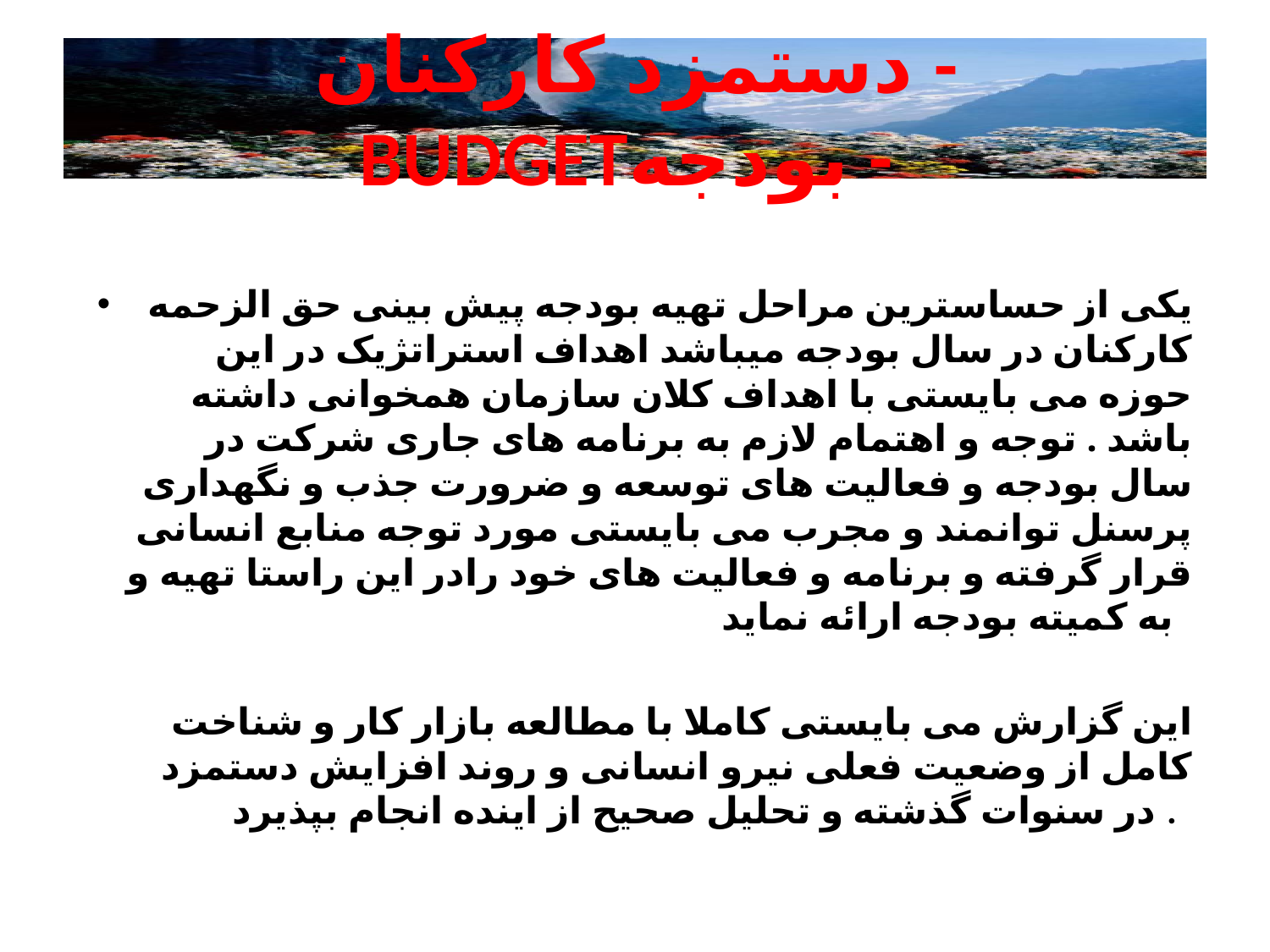

# دستمزد کارکنان -  BUDGETبودجه -

یکی از حساسترین مراحل تهیه بودجه پیش بینی حق الزحمه کارکنان در سال بودجه میباشد اهداف استراتژیک در این حوزه می بایستی با اهداف کلان سازمان همخوانی داشته باشد . توجه و اهتمام لازم به برنامه های جاری شرکت در سال بودجه و فعالیت های توسعه و ضرورت جذب و نگهداری پرسنل توانمند و مجرب می بایستی مورد توجه منابع انسانی قرار گرفته و برنامه و فعالیت های خود رادر این راستا تهیه و  به کمیته بودجه ارائه نماید

این گزارش می بایستی کاملا با مطالعه بازار کار و شناخت کامل از وضعیت فعلی نیرو انسانی و روند افزایش دستمزد در سنوات گذشته و تحلیل صحیح از اینده انجام بپذیرد .